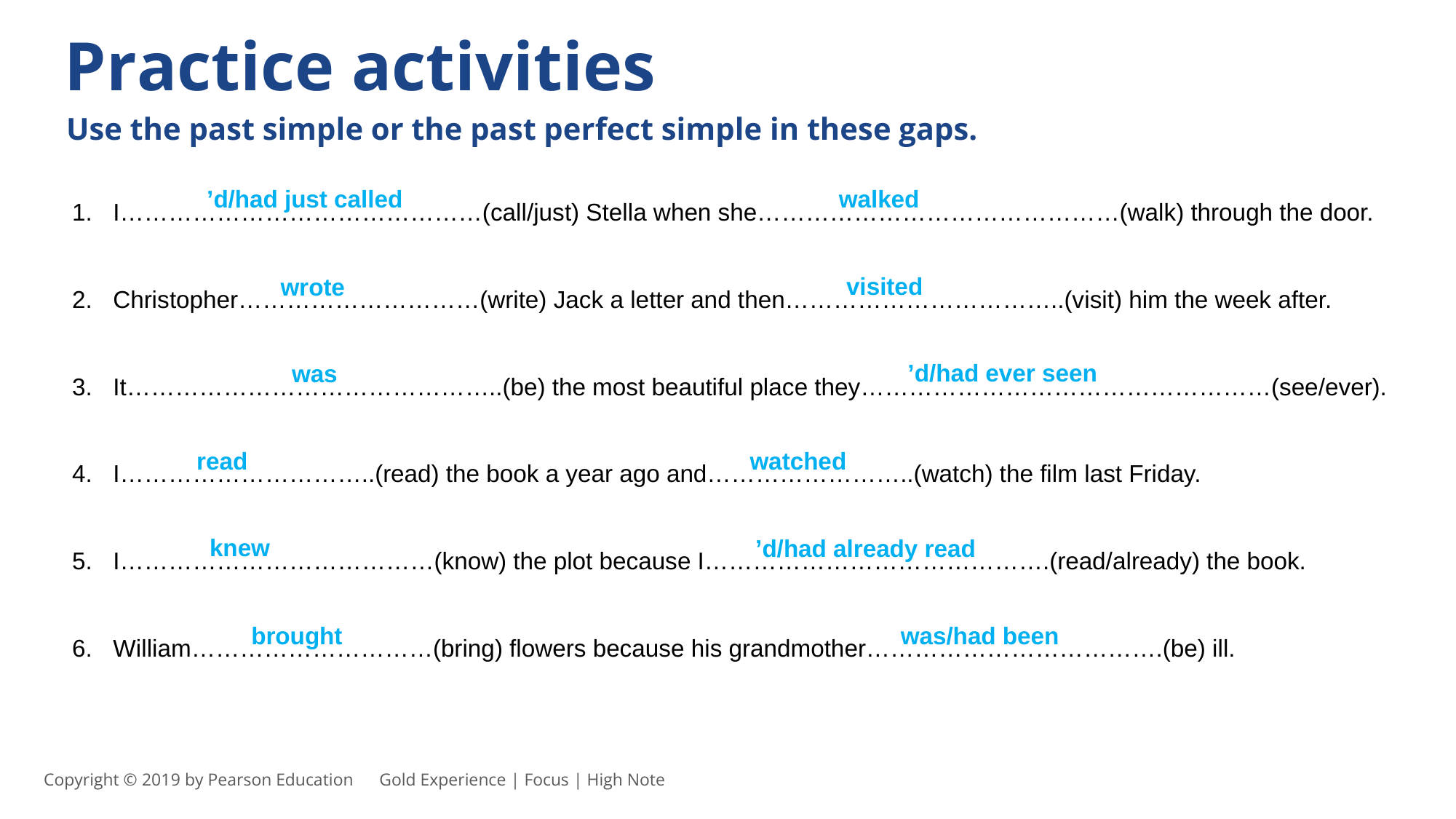

Practice activities
Use the past simple or the past perfect simple in these gaps.

I………………………………………(call/just) Stella when she………………………………………(walk) through the door.

Christopher…………………………(write) Jack a letter and then……………………………..(visit) him the week after.

It………………………………………..(be) the most beautiful place they……………………………………………(see/ever).

I…………………………..(read) the book a year ago and……………………..(watch) the film last Friday.

I…………………………………(know) the plot because I…………………………………….(read/already) the book.

William…………………………(bring) flowers because his grandmother……………………………….(be) ill.
walked
’d/had just called
visited
wrote
’d/had ever seen
was
watched
read

knew
’d/had already read

brought
was/had been
Copyright © 2019 by Pearson Education      Gold Experience | Focus | High Note